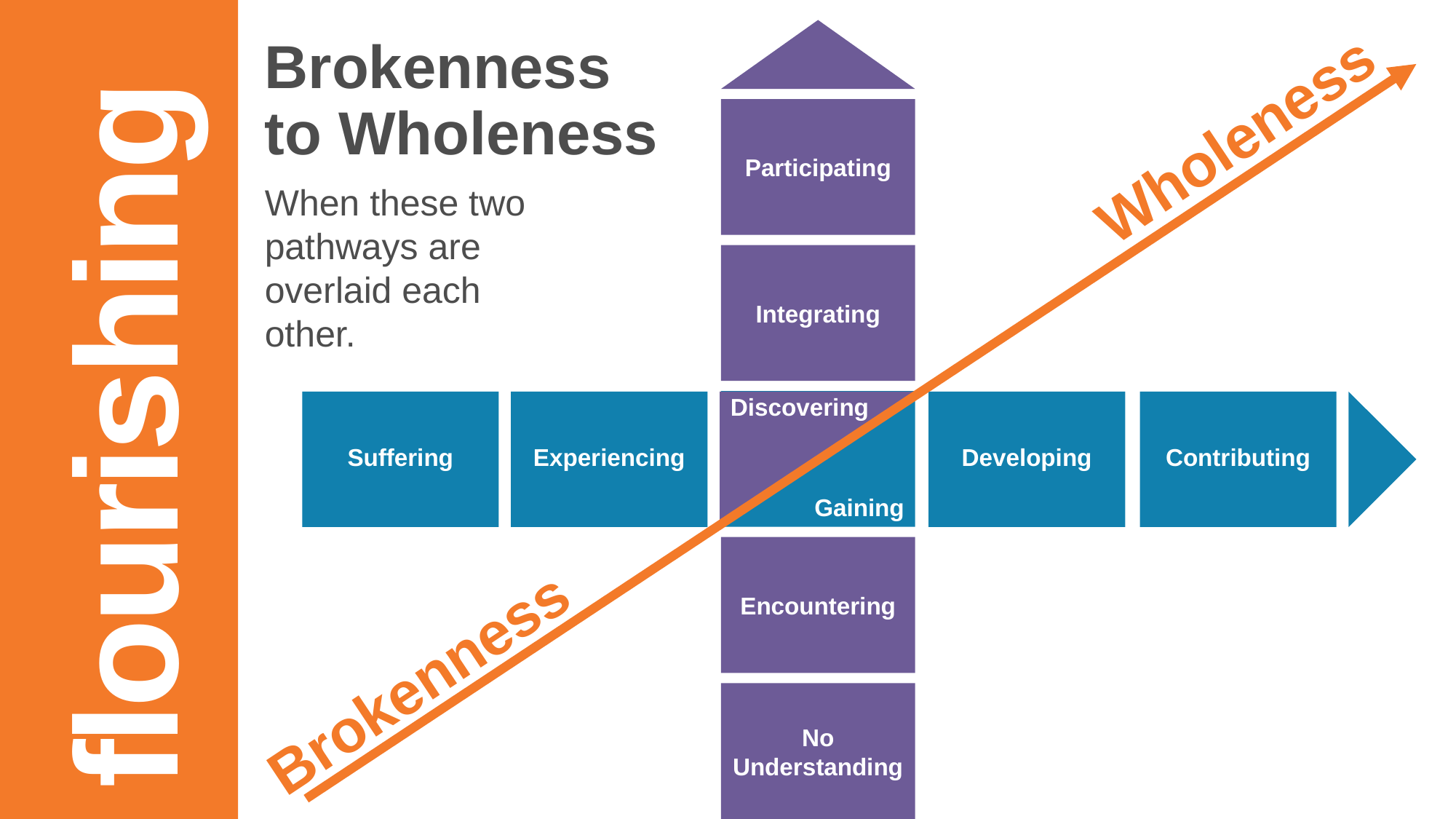

Brokenness to Wholeness
Wholeness
Participating
When these two pathways are overlaid each other.
Integrating
flourishing
Discovering
Contributing
Suffering
Developing
Experiencing
Gaining

Encountering
Brokenness
No Understanding